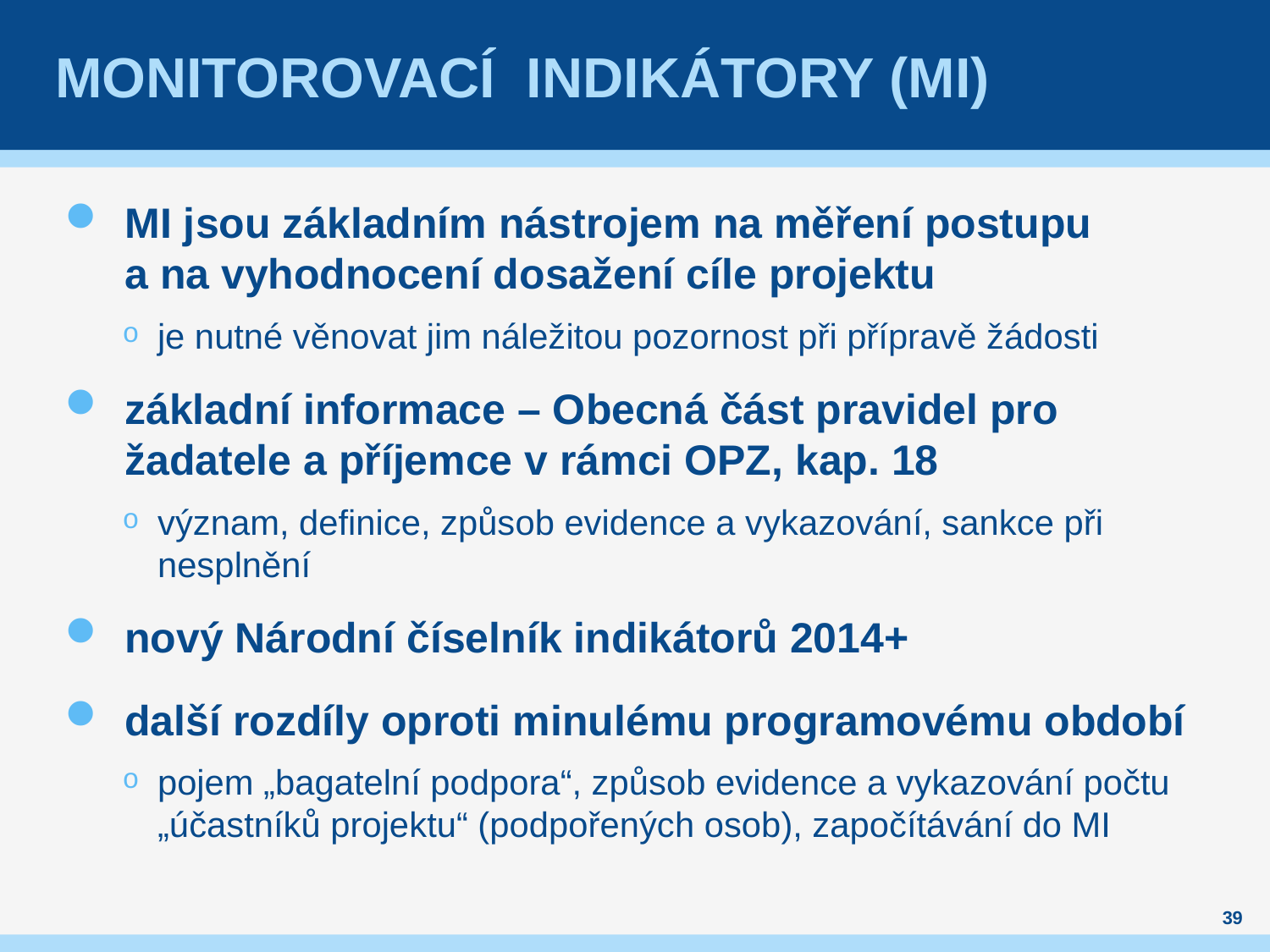

# Monitorovací  Indikátory (MI)
MI jsou základním nástrojem na měření postupu       a na vyhodnocení dosažení cíle projektu
je nutné věnovat jim náležitou pozornost při přípravě žádosti
základní informace – Obecná část pravidel pro žadatele a příjemce v rámci OPZ, kap. 18
význam, definice, způsob evidence a vykazování, sankce při nesplnění
nový Národní číselník indikátorů 2014+
další rozdíly oproti minulému programovému období
pojem „bagatelní podpora“, způsob evidence a vykazování počtu „účastníků projektu“ (podpořených osob), započítávání do MI

39